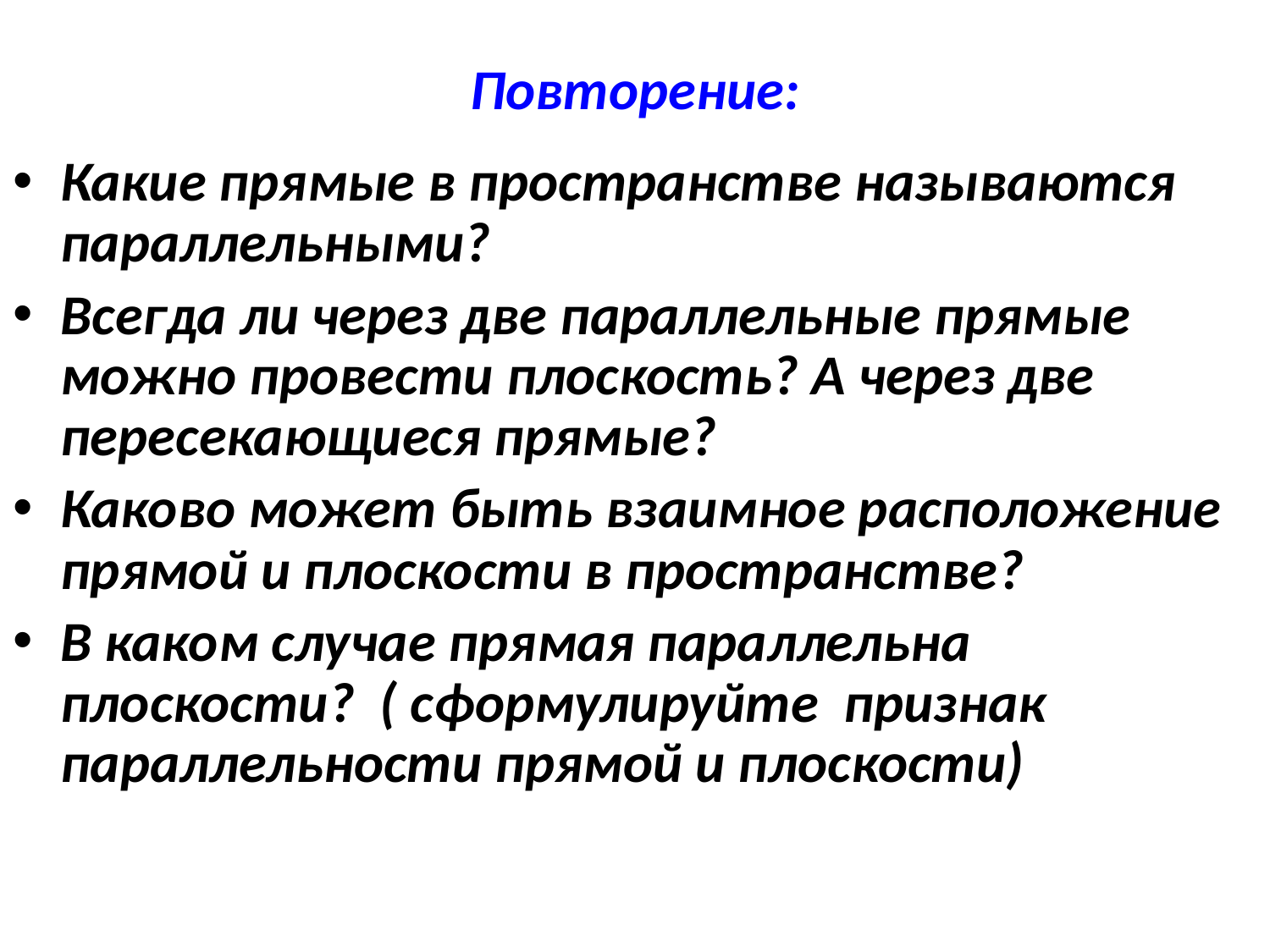

# Повторение:
Какие прямые в пространстве называются параллельными?
Всегда ли через две параллельные прямые можно провести плоскость? А через две пересекающиеся прямые?
Каково может быть взаимное расположение прямой и плоскости в пространстве?
В каком случае прямая параллельна плоскости?  ( сформулируйте  признак параллельности прямой и плоскости)